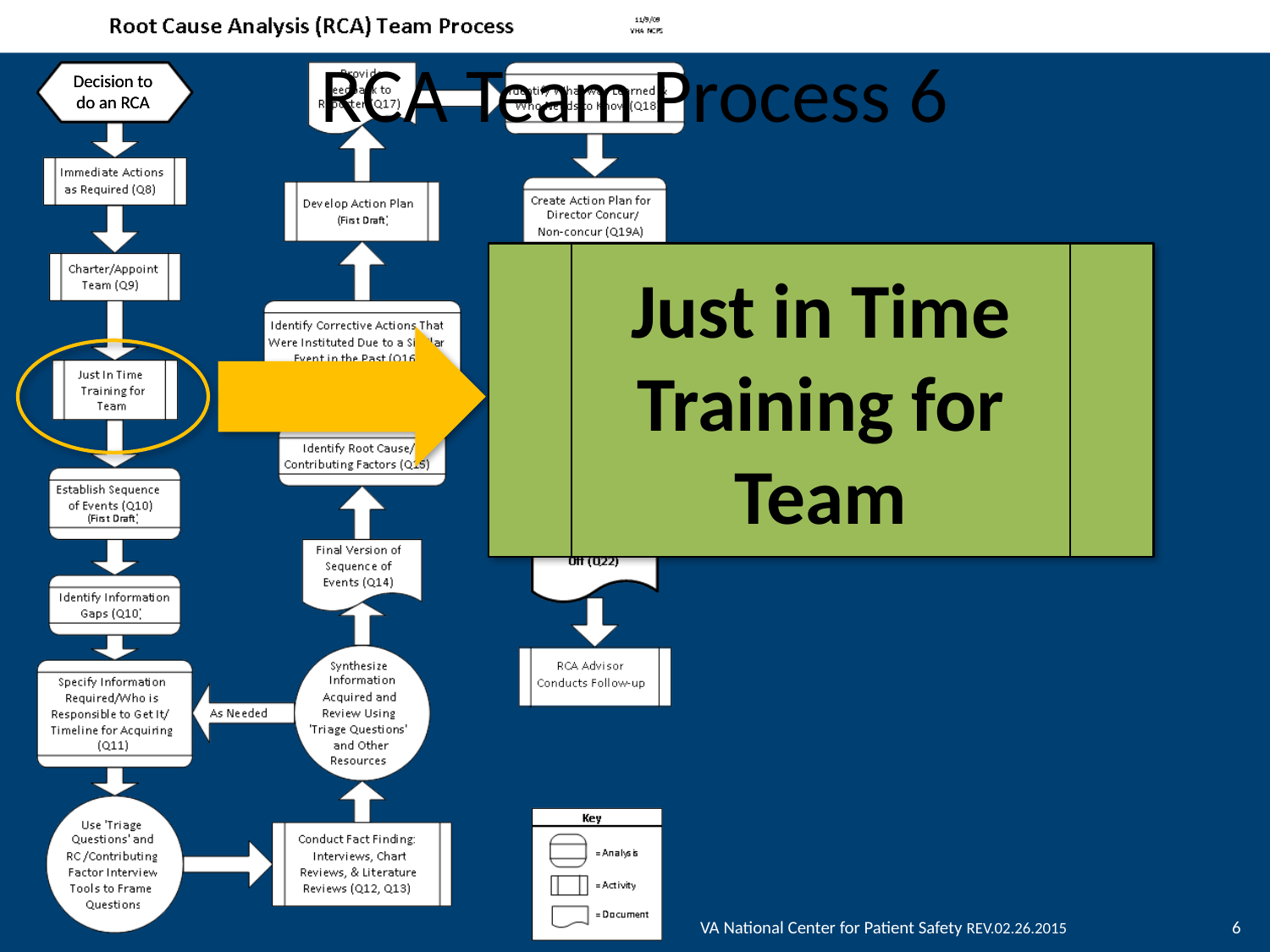

RCA Team Process 6
Decision to do an RCA
Just in Time Training for Team